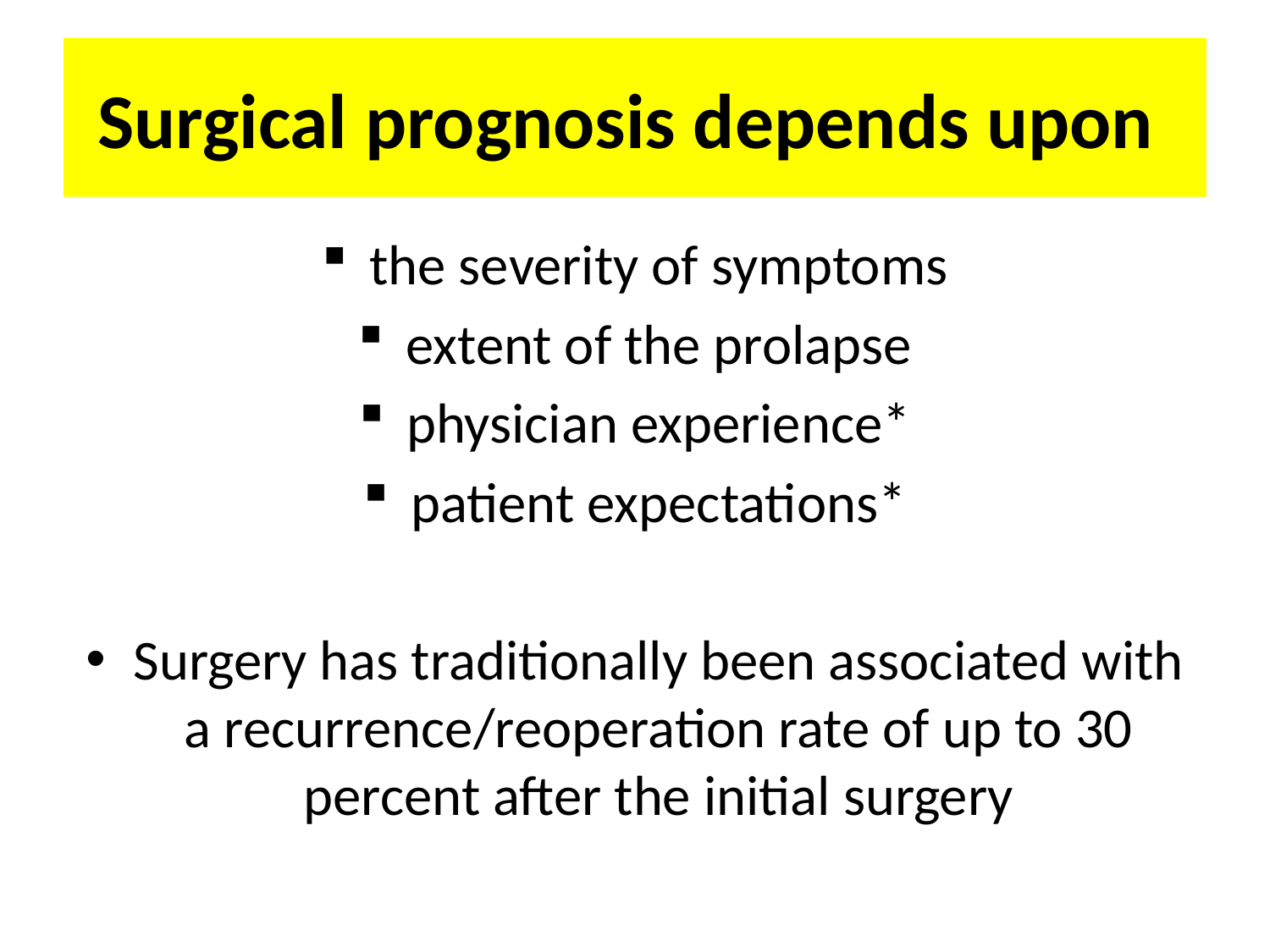

# Surgical prognosis depends upon
the severity of symptoms
extent of the prolapse
physician experience*
patient expectations*

Surgery has traditionally been associated with a recurrence/reoperation rate of up to 30 percent after the initial surgery